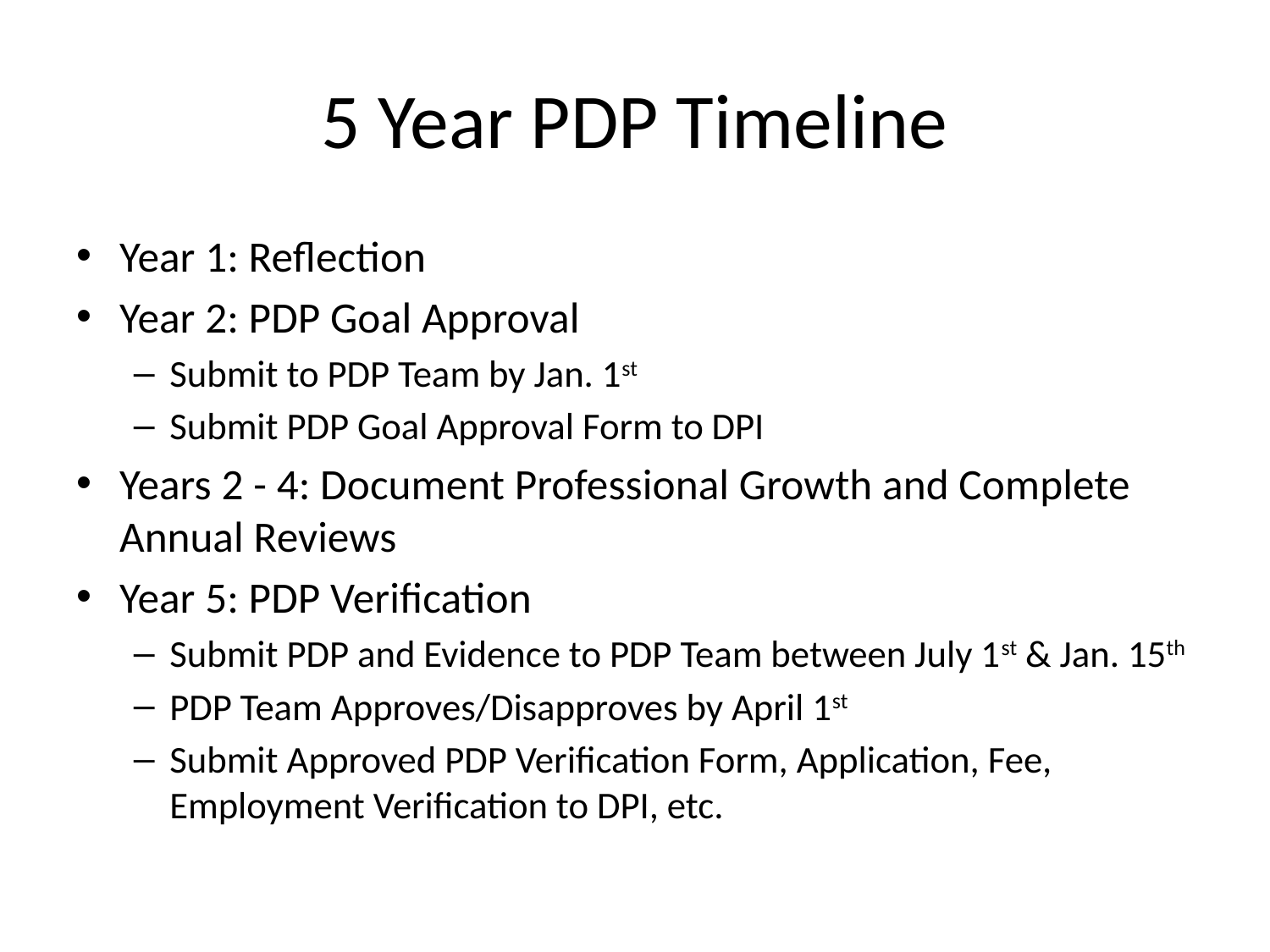

# 5 Year PDP Timeline
Year 1: Reflection
Year 2: PDP Goal Approval
Submit to PDP Team by Jan. 1st
Submit PDP Goal Approval Form to DPI
Years 2 - 4: Document Professional Growth and Complete Annual Reviews
Year 5: PDP Verification
Submit PDP and Evidence to PDP Team between July 1st & Jan. 15th
PDP Team Approves/Disapproves by April 1st
Submit Approved PDP Verification Form, Application, Fee, Employment Verification to DPI, etc.